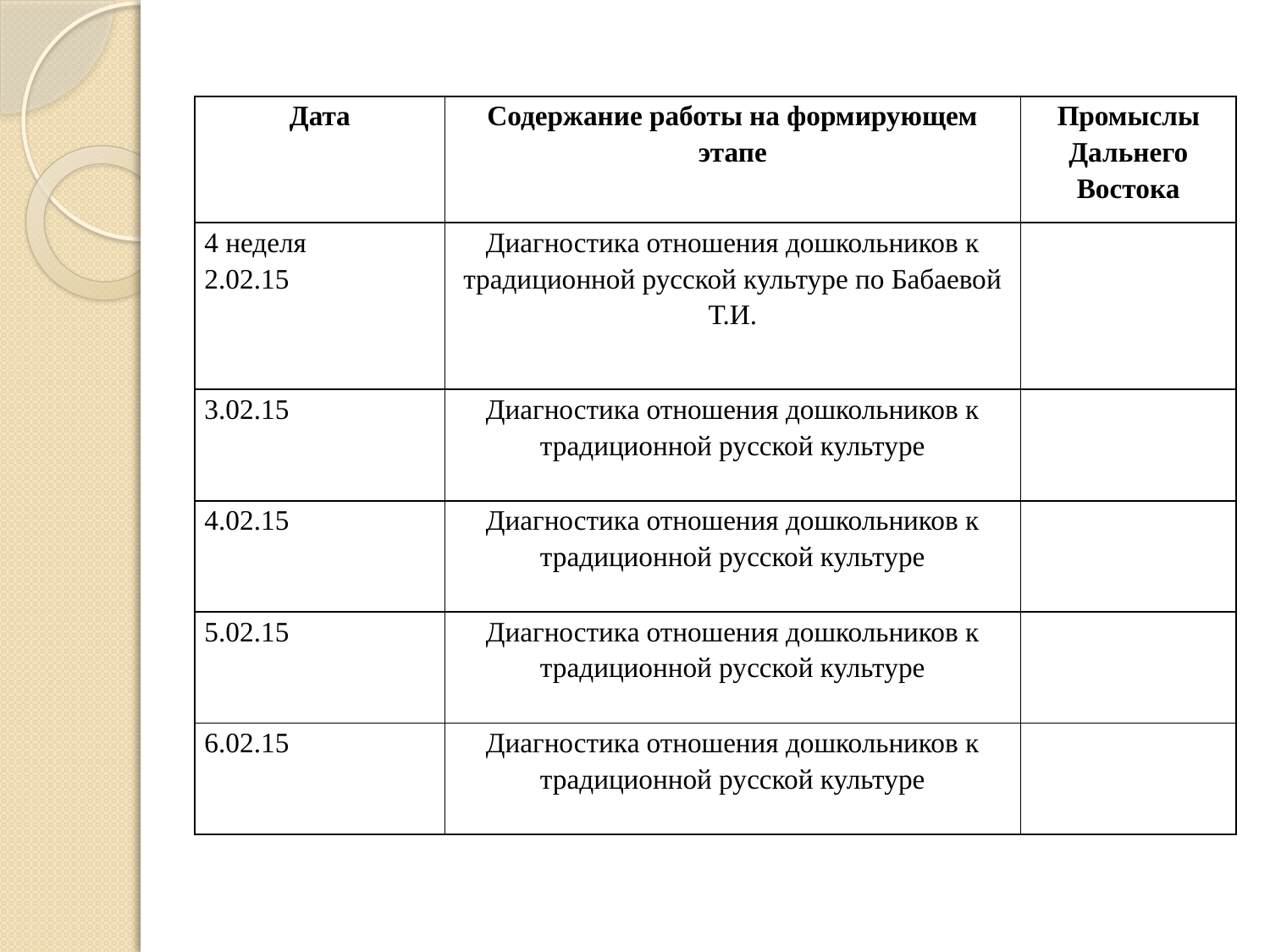

| Дата | Содержание работы на формирующем этапе | Промыслы Дальнего Востока |
| --- | --- | --- |
| 4 неделя 2.02.15 | Диагностика отношения дошкольников к традиционной русской культуре по Бабаевой Т.И. |  |
| 3.02.15 | Диагностика отношения дошкольников к традиционной русской культуре |  |
| 4.02.15 | Диагностика отношения дошкольников к традиционной русской культуре |  |
| 5.02.15 | Диагностика отношения дошкольников к традиционной русской культуре |  |
| 6.02.15 | Диагностика отношения дошкольников к традиционной русской культуре |  |